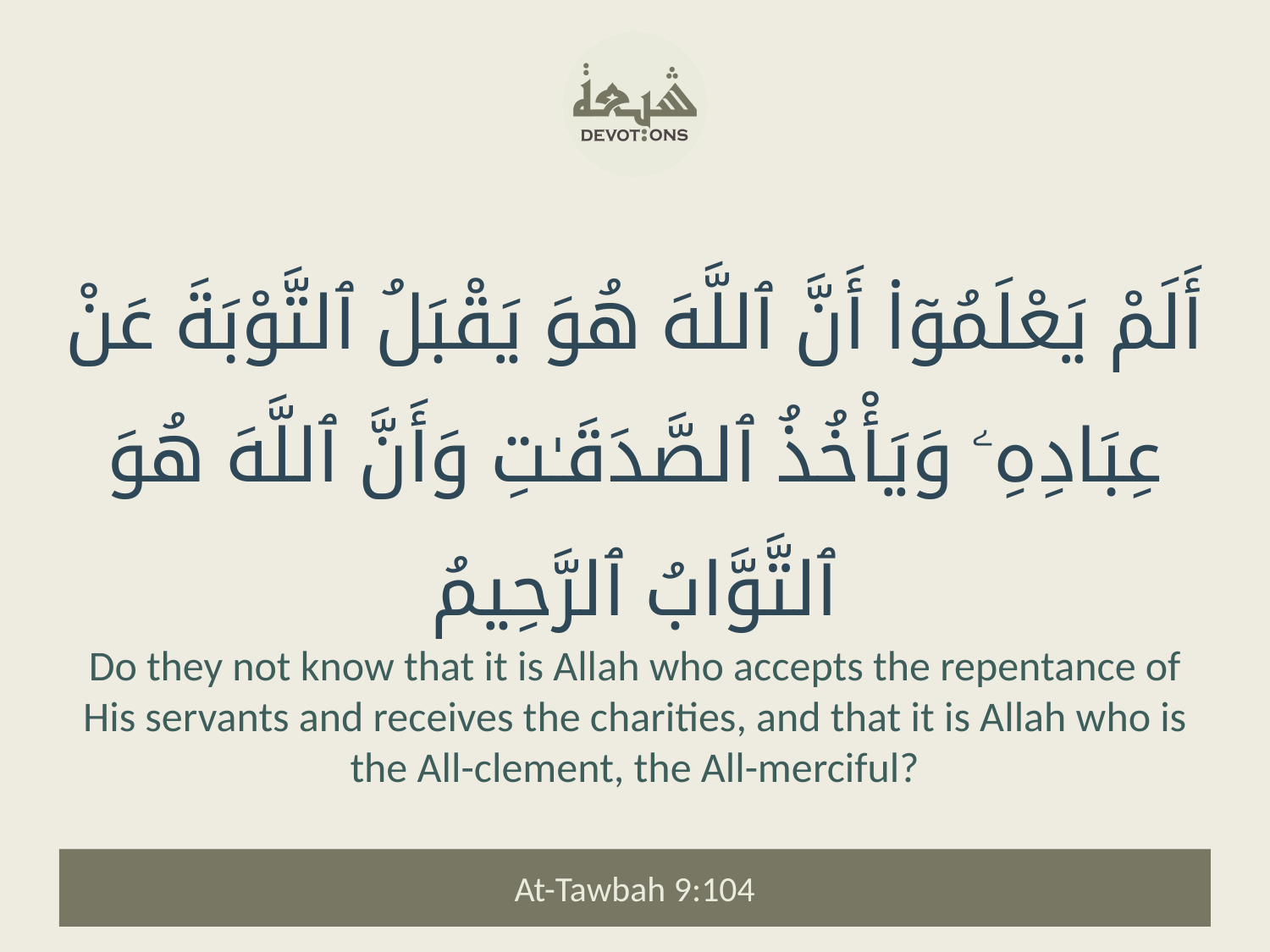

أَلَمْ يَعْلَمُوٓا۟ أَنَّ ٱللَّهَ هُوَ يَقْبَلُ ٱلتَّوْبَةَ عَنْ عِبَادِهِۦ وَيَأْخُذُ ٱلصَّدَقَـٰتِ وَأَنَّ ٱللَّهَ هُوَ ٱلتَّوَّابُ ٱلرَّحِيمُ
Do they not know that it is Allah who accepts the repentance of His servants and receives the charities, and that it is Allah who is the All-clement, the All-merciful?
At-Tawbah 9:104